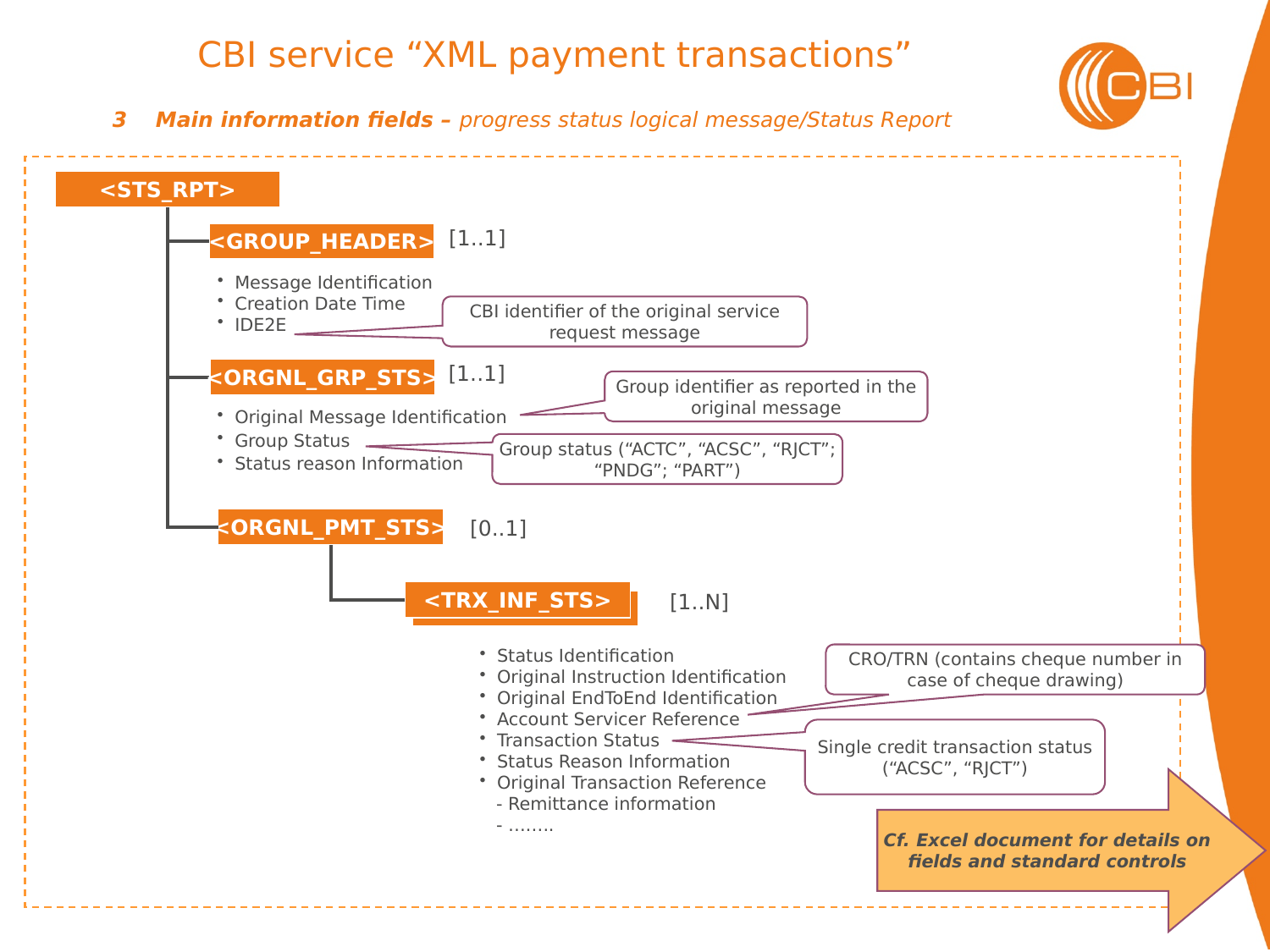

CBI service “XML payment transactions”
3	Main information fields – progress status logical message/Status Report

<STS_RPT>
[1..1]
<GROUP_HEADER>
Message Identification
Creation Date Time
IDE2E
CBI identifier of the original service request message
[1..1]
<ORGNL_GRP_STS>
Group identifier as reported in the original message
Original Message Identification
Group Status
Status reason Information
Group status (“ACTC”, “ACSC”, “RJCT”; “PNDG”; “PART”)
[0..1]
<ORGNL_PMT_STS>
<TRX_INF_STS>

[1..N]
CRO/TRN (contains cheque number in case of cheque drawing)
Status Identification
Original Instruction Identification
Original EndToEnd Identification
Account Servicer Reference
Transaction Status
Status Reason Information
Original Transaction Reference
   - Remittance information
   - ……..
Single credit transaction status (“ACSC”, “RJCT”)
Cf. Excel document for details on fields and standard controls